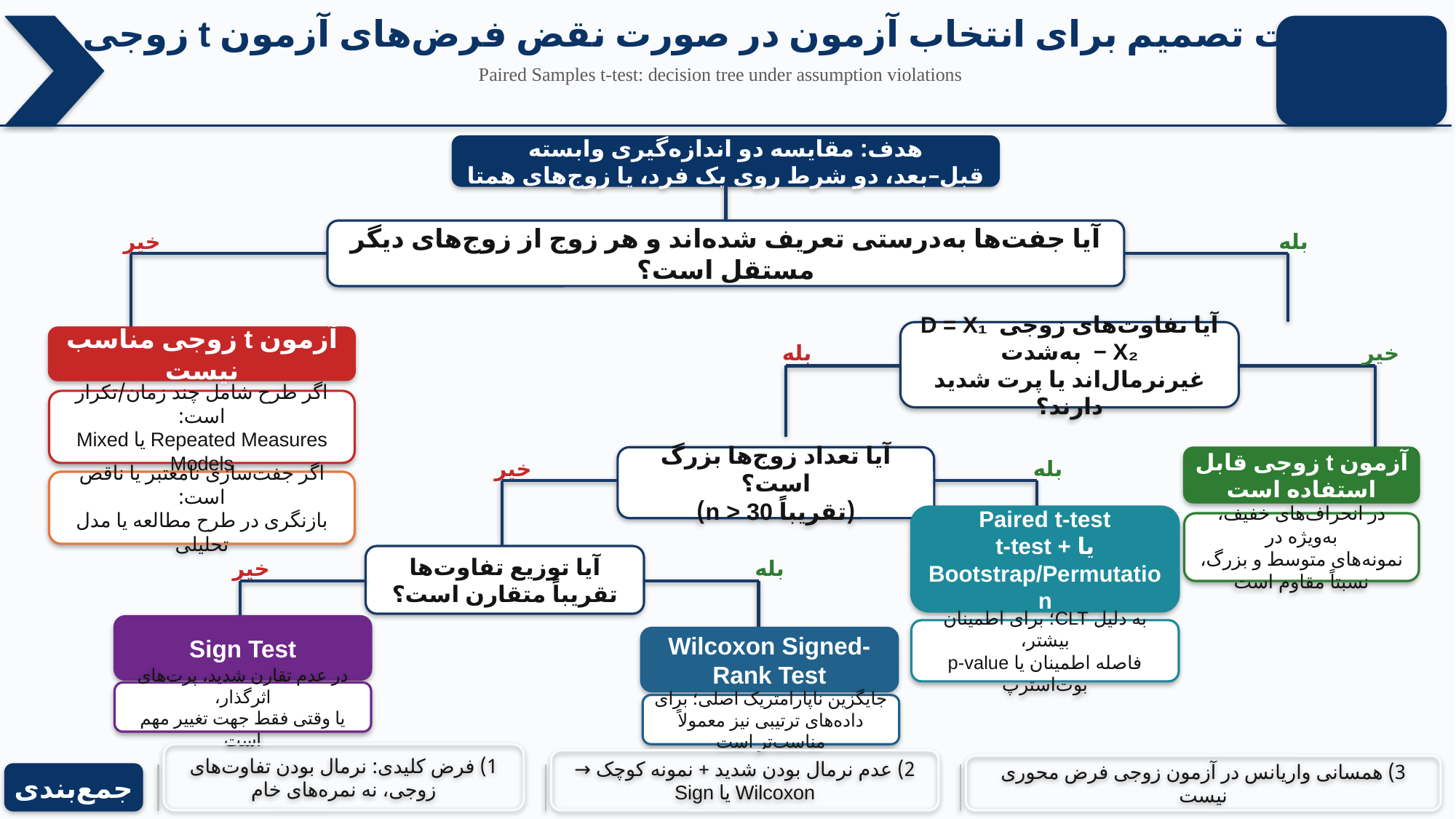

درخت تصمیم برای انتخاب آزمون در صورت نقض فرض‌های آزمون t زوجی

Paired Samples t-test: decision tree under assumption violations
هدف: مقایسه دو اندازه‌گیری وابسته
قبل–بعد، دو شرط روی یک فرد، یا زوج‌های همتا
آیا جفت‌ها به‌درستی تعریف شده‌اند و هر زوج از زوج‌های دیگر مستقل است؟
خیر
بله
آیا تفاوت‌های زوجی  D = X₁ − X₂  به‌شدت
غیرنرمال‌اند یا پرت شدید دارند؟
آزمون t زوجی مناسب نیست
بله
خیر
اگر طرح شامل چند زمان/تکرار است:
Repeated Measures یا Mixed Models
آیا تعداد زوج‌ها بزرگ است؟
(تقریباً n > 30)
آزمون t زوجی قابل استفاده است
خیر
بله
اگر جفت‌سازی نامعتبر یا ناقص است:
بازنگری در طرح مطالعه یا مدل تحلیلی
Paired t-test
یا t-test + Bootstrap/Permutation
در انحراف‌های خفیف، به‌ویژه در
نمونه‌های متوسط و بزرگ، نسبتاً مقاوم است
آیا توزیع تفاوت‌ها
تقریباً متقارن است؟
خیر
بله
Sign Test
به دلیل CLT؛ برای اطمینان بیشتر،
فاصله اطمینان یا p-value بوت‌استرپ
Wilcoxon Signed-Rank Test
در عدم تقارن شدید، پرت‌های اثرگذار،
یا وقتی فقط جهت تغییر مهم است
جایگزین ناپارامتریک اصلی؛ برای
داده‌های ترتیبی نیز معمولاً مناسب‌تر است
1) فرض کلیدی: نرمال بودن تفاوت‌های زوجی، نه نمره‌های خام
2) عدم نرمال بودن شدید + نمونه کوچک → Wilcoxon یا Sign
3) همسانی واریانس در آزمون زوجی فرض محوری نیست
جمع‌بندی